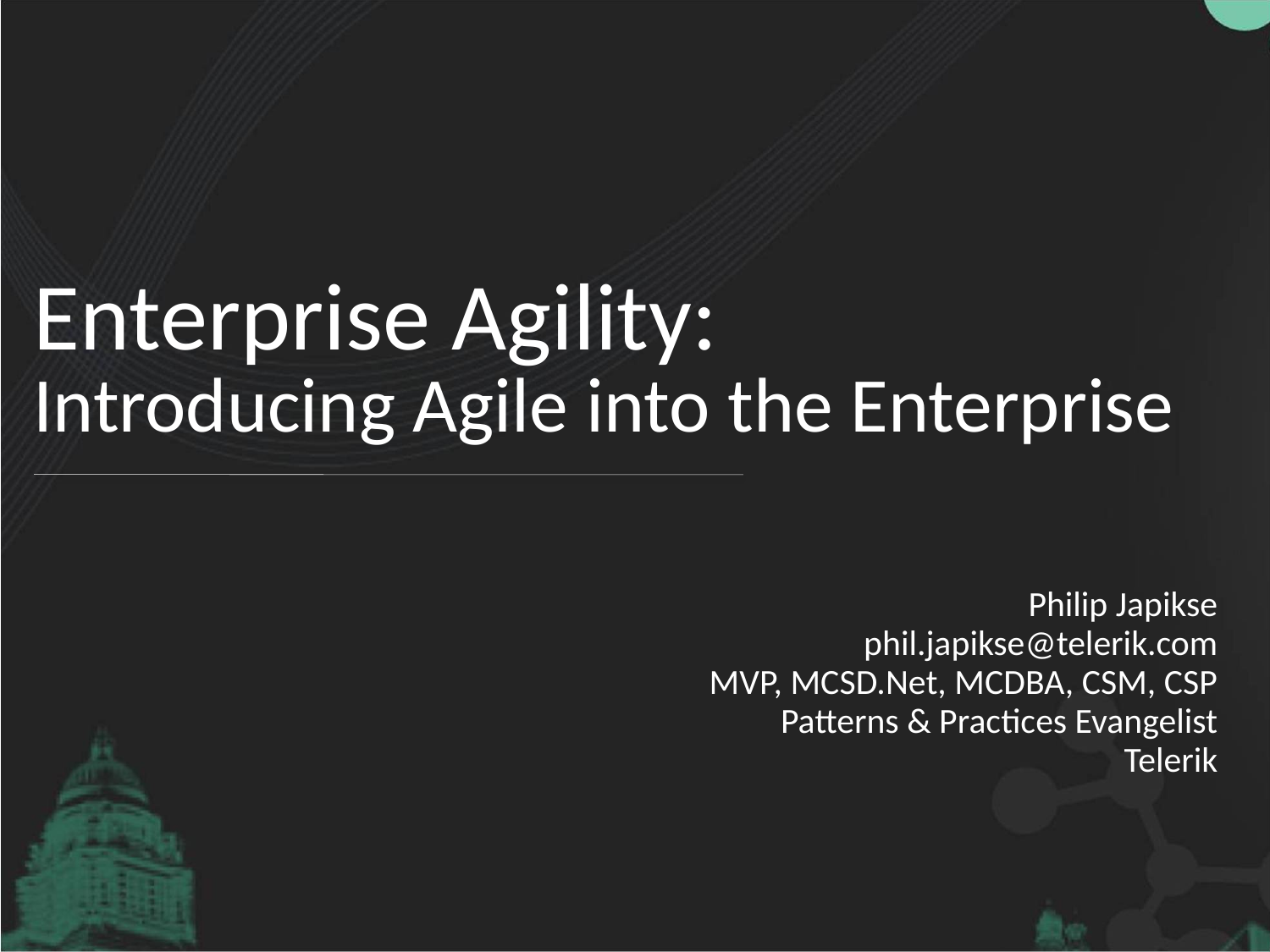

# Enterprise Agility: Introducing Agile into the Enterprise
Philip Japikse
phil.japikse@telerik.com
MVP, MCSD.Net, MCDBA, CSM, CSP
Patterns & Practices Evangelist
Telerik